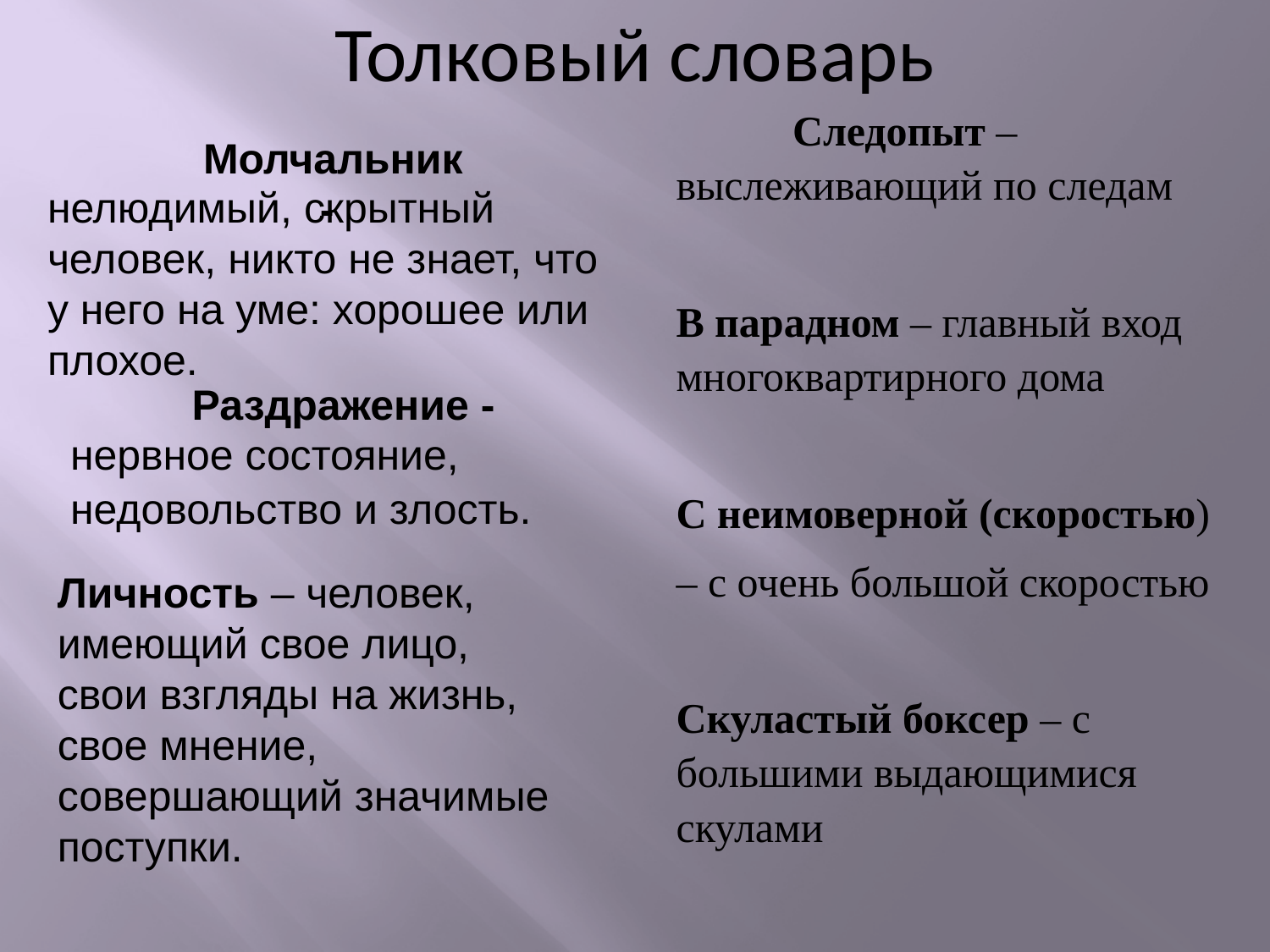

Толковый словарь
           Следопыт – выслеживающий по следам

В парадном – главный вход многоквартирного дома

С неимоверной (скоростью)
– с очень большой скоростью

Скуластый боксер – с большими выдающимися скулами
Молчальник -
нелюдимый, скрытный человек, никто не знает, что у него на уме: хорошее или плохое.

Раздражение -
	нервное состояние, недовольство и злость.
Личность – человек, имеющий свое лицо, свои взгляды на жизнь, свое мнение, совершающий значимые поступки.